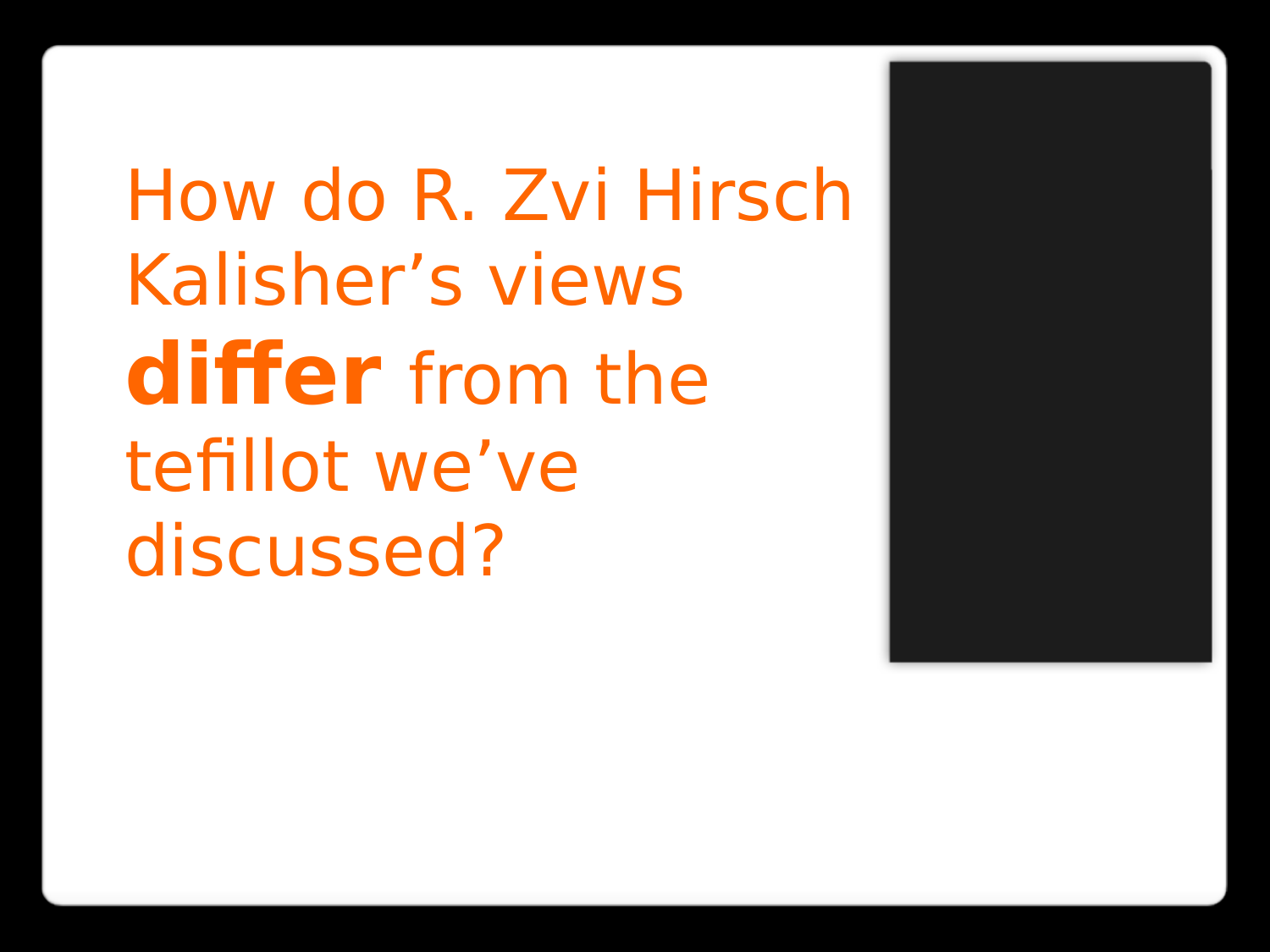

How do R. Zvi Hirsch Kalisher’s views differ from the tefillot we’ve discussed?